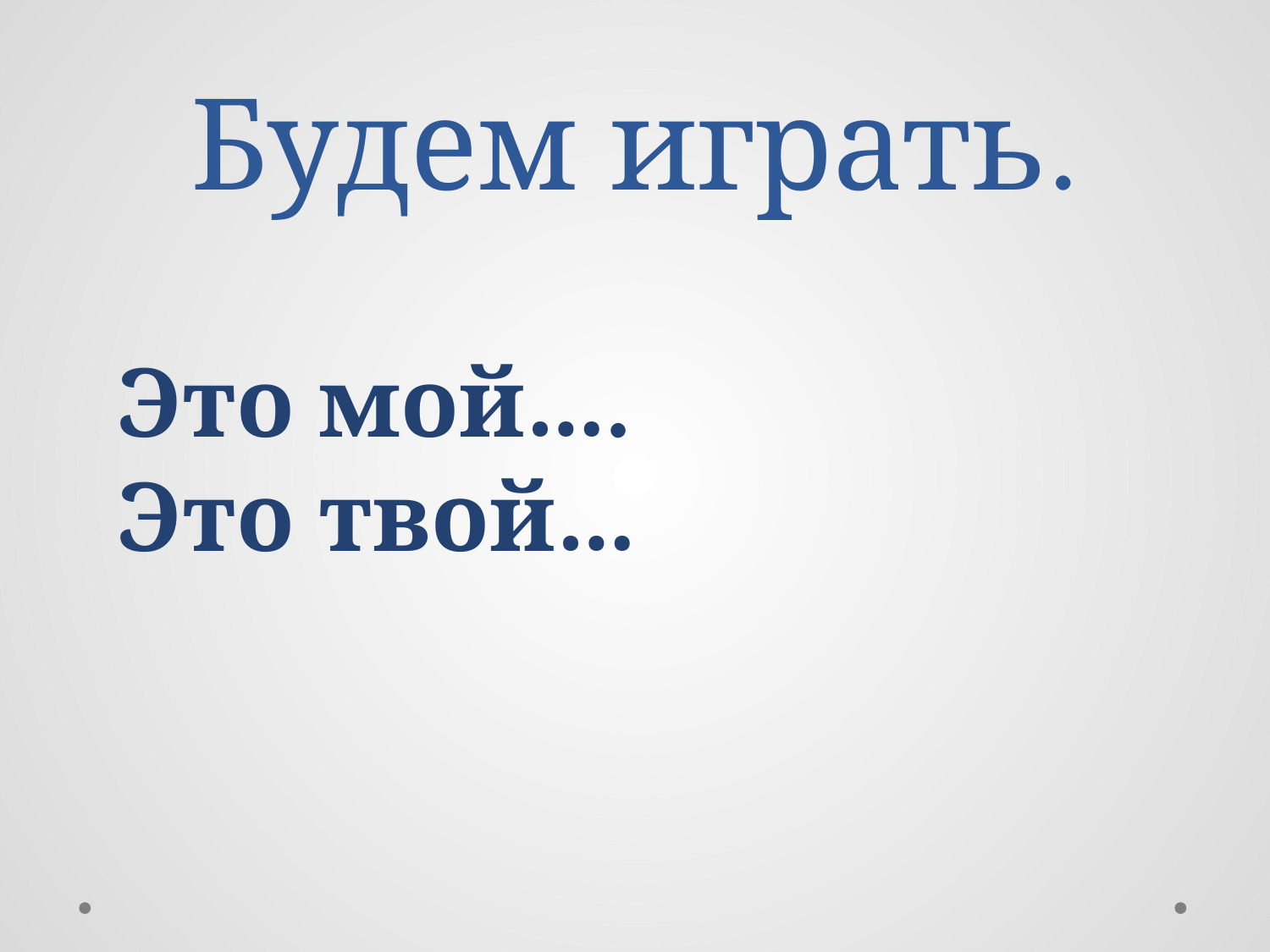

# Будем играть.
Это мой….
Это твой…